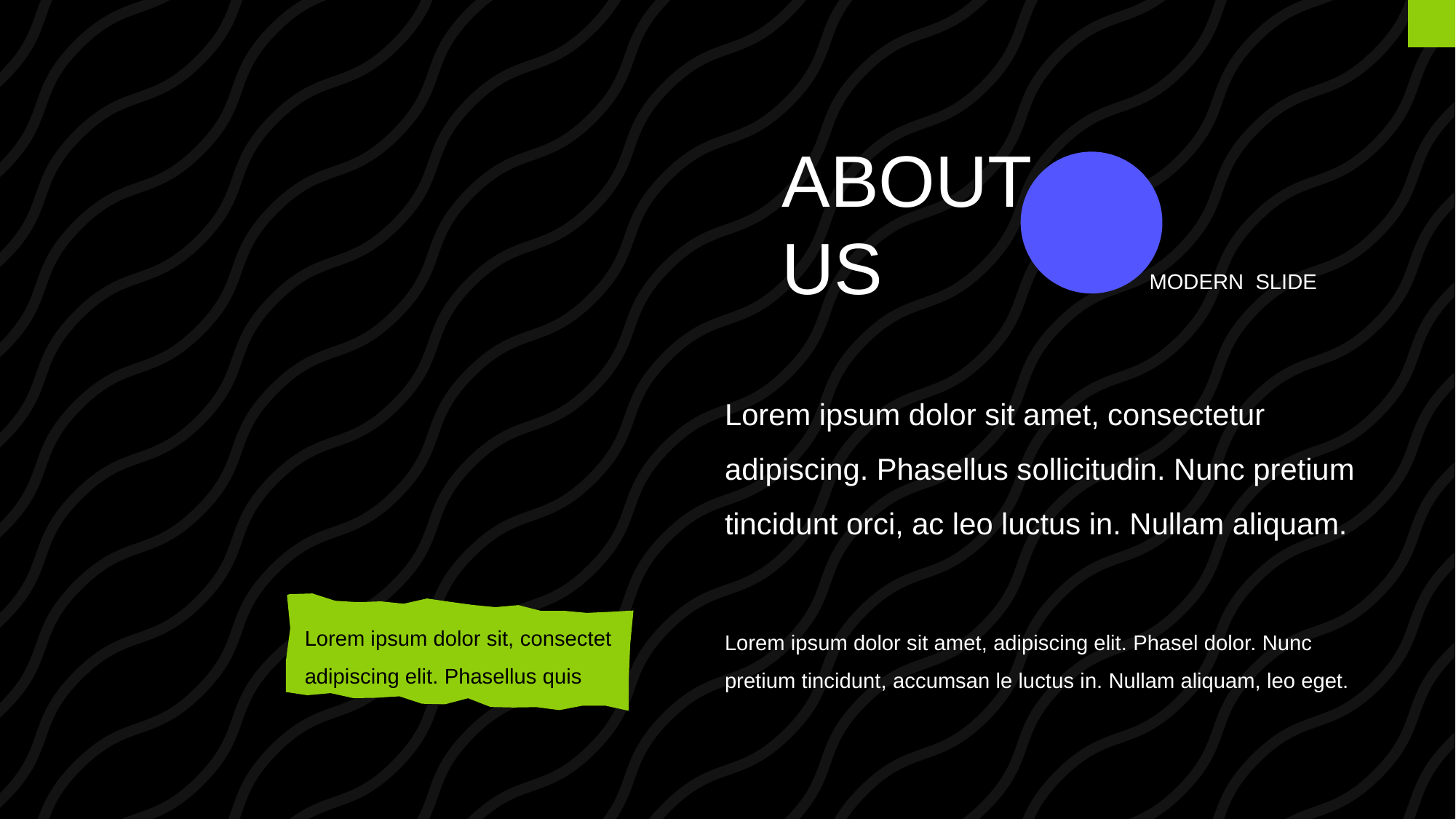

ABOUT
US

MODERN  SLIDE
Lorem ipsum dolor sit amet, consectetur adipiscing. Phasellus sollicitudin. Nunc pretium tincidunt orci, ac leo luctus in. Nullam aliquam.

Lorem ipsum dolor sit, consectet adipiscing elit. Phasellus quis
Lorem ipsum dolor sit amet, adipiscing elit. Phasel dolor. Nunc pretium tincidunt, accumsan le luctus in. Nullam aliquam, leo eget.